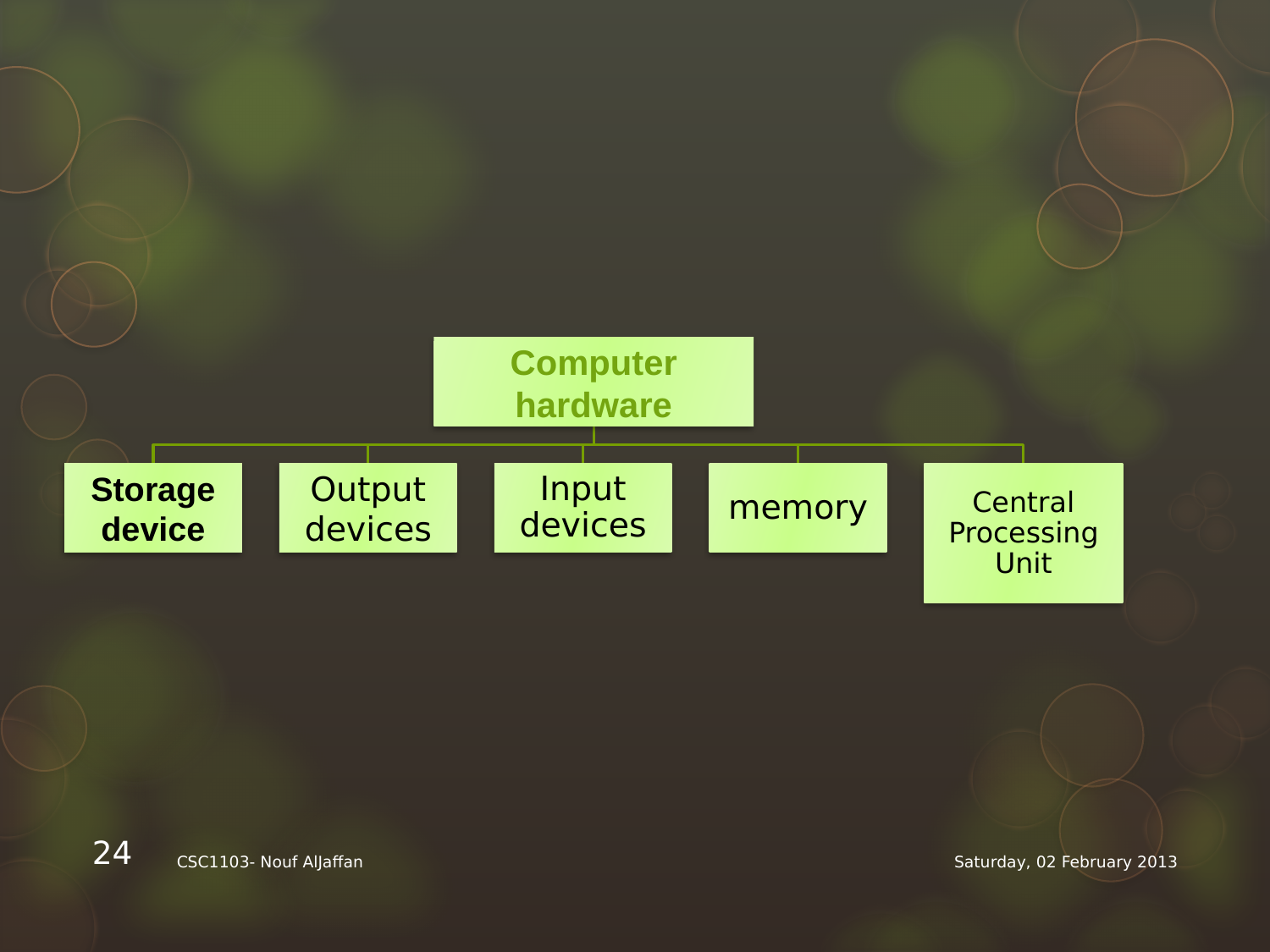

Computer hardware
Storage device
Output devices
Input devices
memory
Central Processing Unit
24
CSC1103- Nouf AlJaffan
Saturday, 02 February 2013